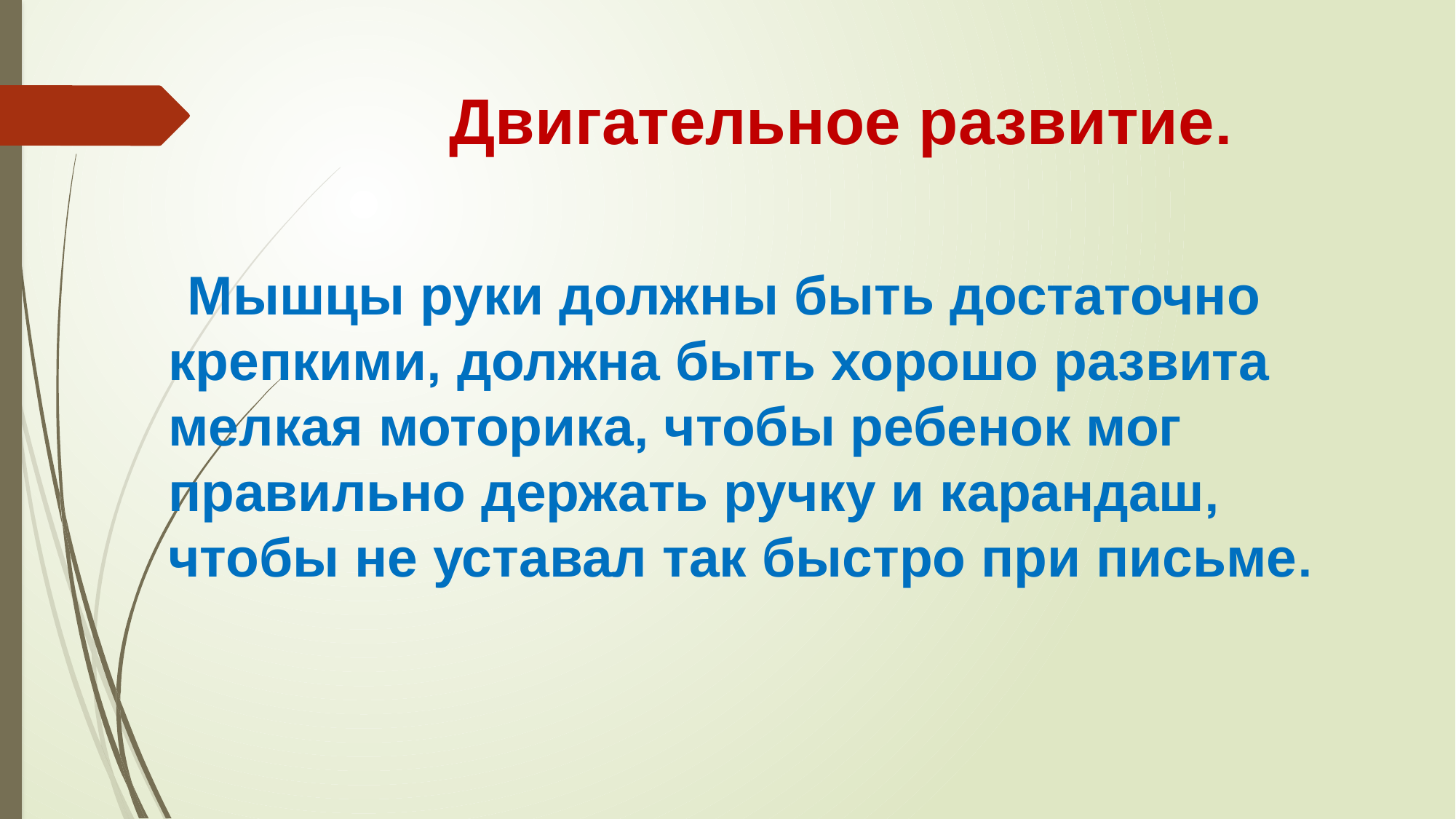

# Двигательное развитие.
    Мышцы руки должны быть достаточно крепкими, должна быть хорошо развита мелкая моторика, чтобы ребенок мог правильно держать ручку и карандаш, чтобы не уставал так быстро при письме.